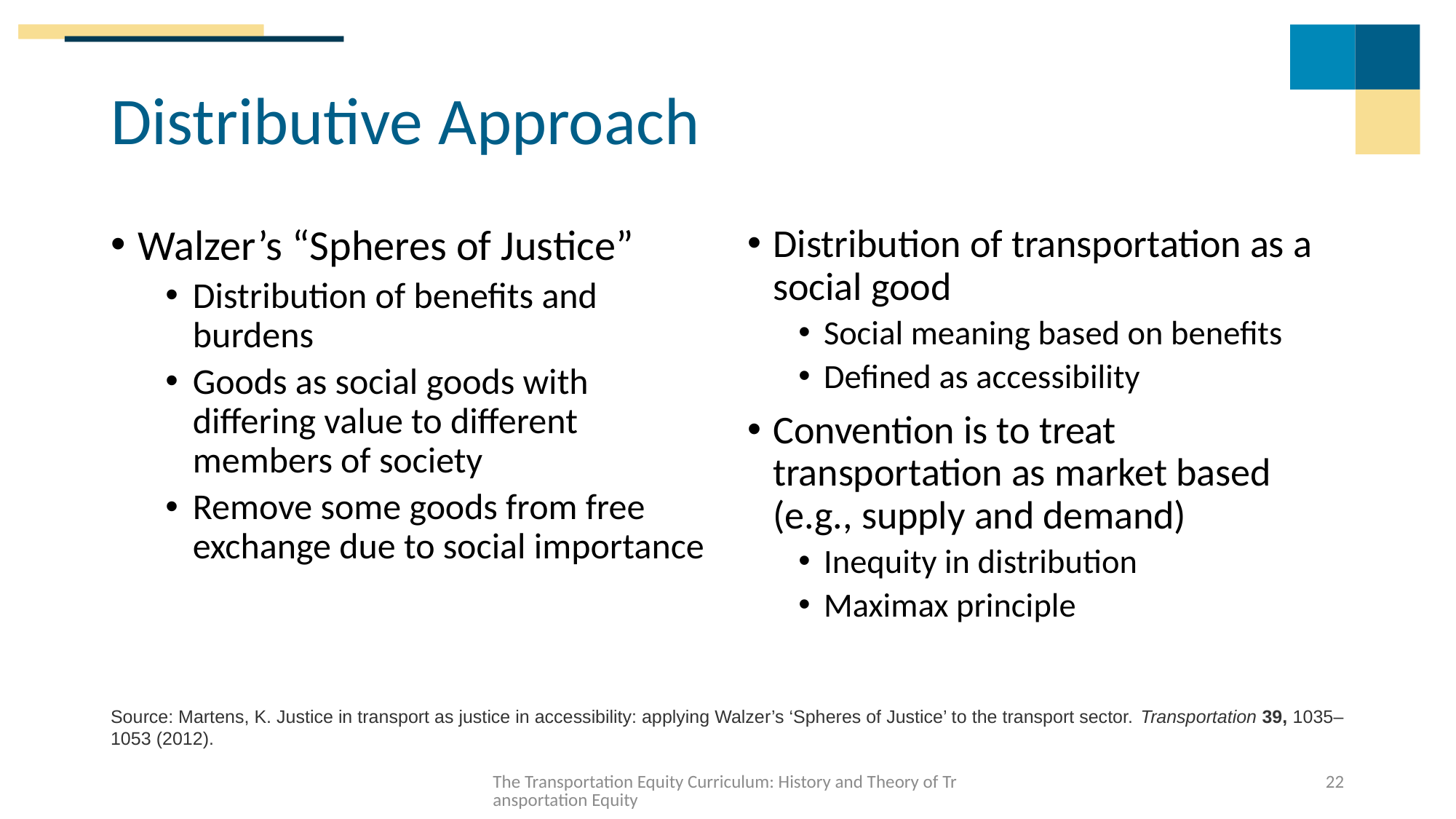

# Distributive Approach
Walzer’s “Spheres of Justice”
Distribution of benefits and burdens
Goods as social goods with differing value to different members of society
Remove some goods from free exchange due to social importance
Distribution of transportation as a social good
Social meaning based on benefits
Defined as accessibility
Convention is to treat transportation as market based (e.g., supply and demand)
Inequity in distribution
Maximax principle

Source: Martens, K. Justice in transport as justice in accessibility: applying Walzer’s ‘Spheres of Justice’ to the transport sector. Transportation 39, 1035–1053 (2012).
The Transportation Equity Curriculum: History and Theory of Transportation Equity
22